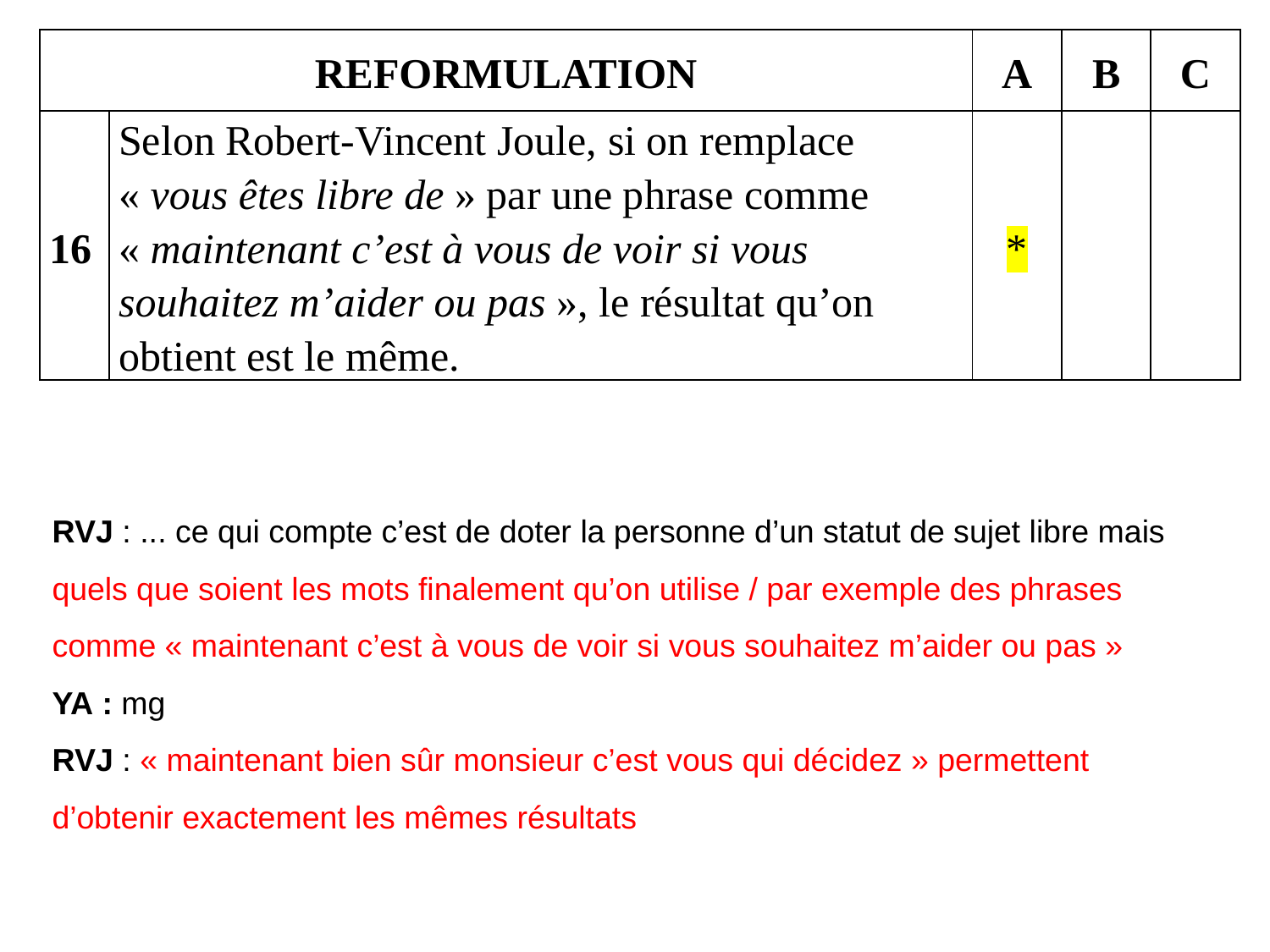

| Reformulation |  | А | В | C |
| --- | --- | --- | --- | --- |
| 16 | Selon Robert-Vincent Joule, si on remplace « vous êtes libre de » par une phrase comme « maintenant c’est à vous de voir si vous souhaitez m’aider ou pas », le résultat qu’on obtient est le même. | \* |  |  |
RVJ : ... ce qui compte c’est de doter la personne d’un statut de sujet libre mais quels que soient les mots finalement qu’on utilise / par exemple des phrases comme « maintenant c’est à vous de voir si vous souhaitez m’aider ou pas »
YA : mg
RVJ : « maintenant bien sûr monsieur c’est vous qui décidez » permettent d’obtenir exactement les mêmes résultats